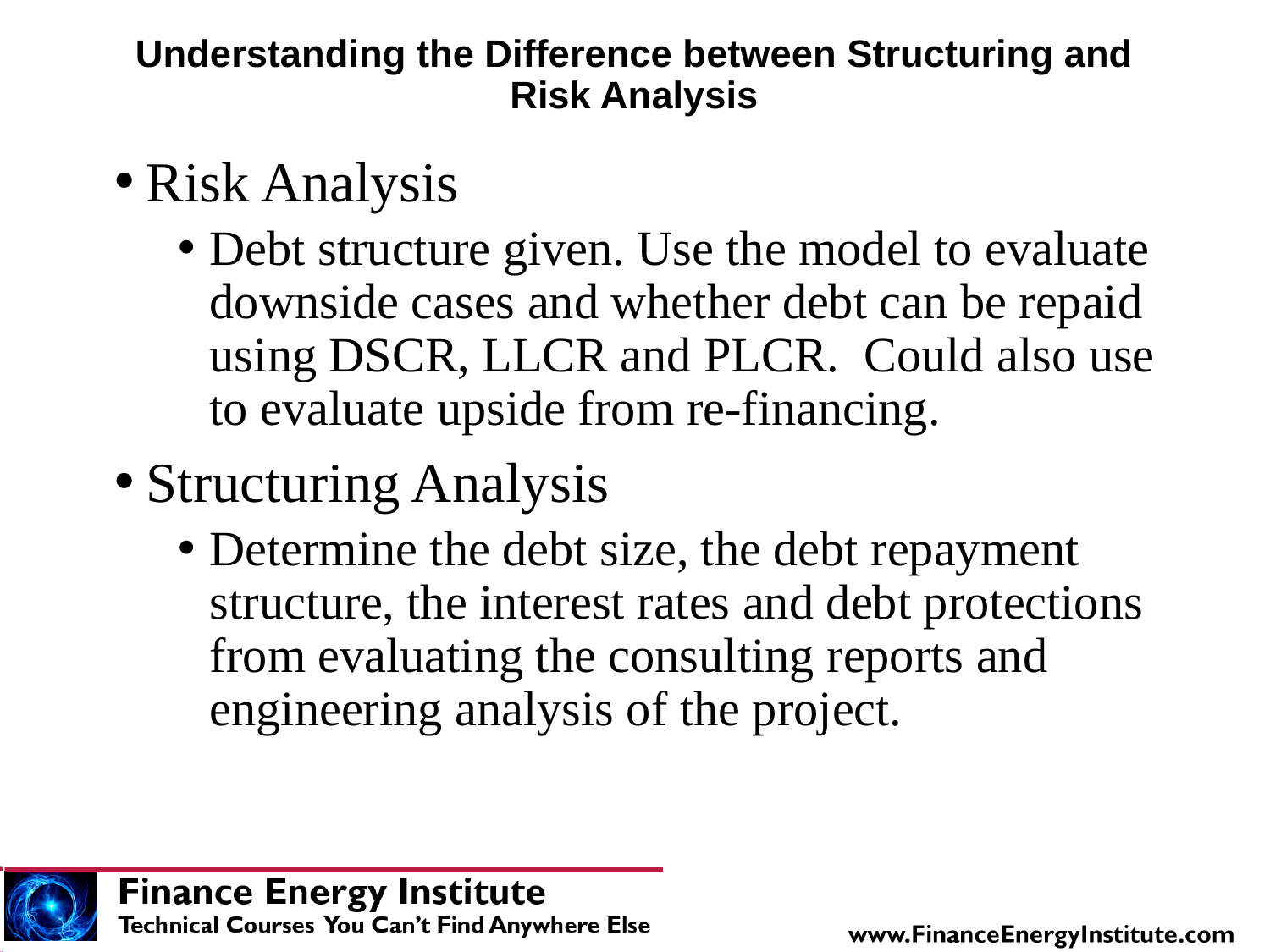

# Understanding the Difference between Structuring and Risk Analysis
Risk Analysis
Debt structure given. Use the model to evaluate downside cases and whether debt can be repaid using DSCR, LLCR and PLCR.  Could also use to evaluate upside from re-financing.
Structuring Analysis
Determine the debt size, the debt repayment structure, the interest rates and debt protections from evaluating the consulting reports and engineering analysis of the project.